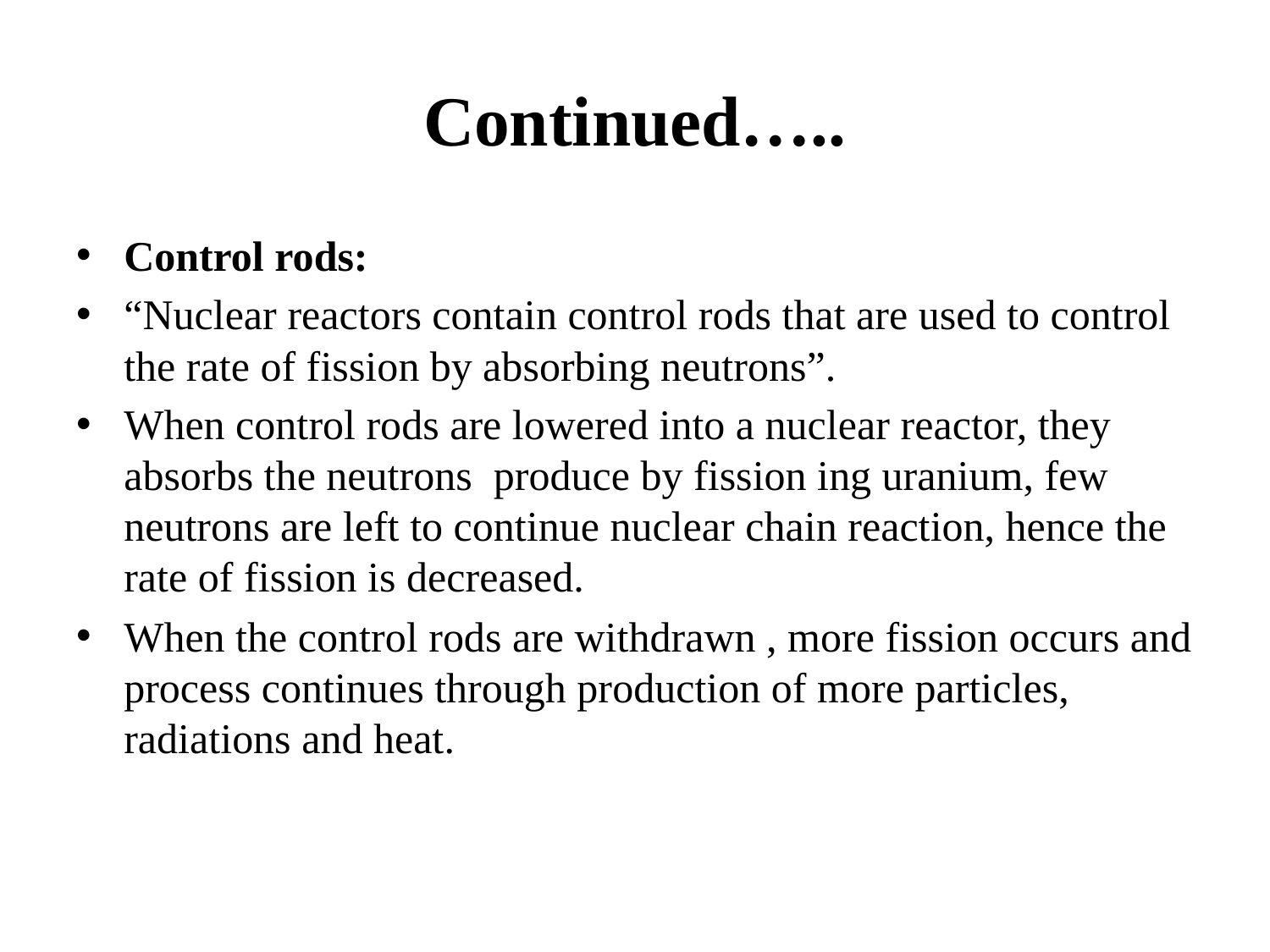

# Continued…..
Control rods:
“Nuclear reactors contain control rods that are used to control the rate of fission by absorbing neutrons”.
When control rods are lowered into a nuclear reactor, they absorbs the neutrons  produce by fission ing uranium, few neutrons are left to continue nuclear chain reaction, hence the rate of fission is decreased.
When the control rods are withdrawn , more fission occurs and process continues through production of more particles, radiations and heat.